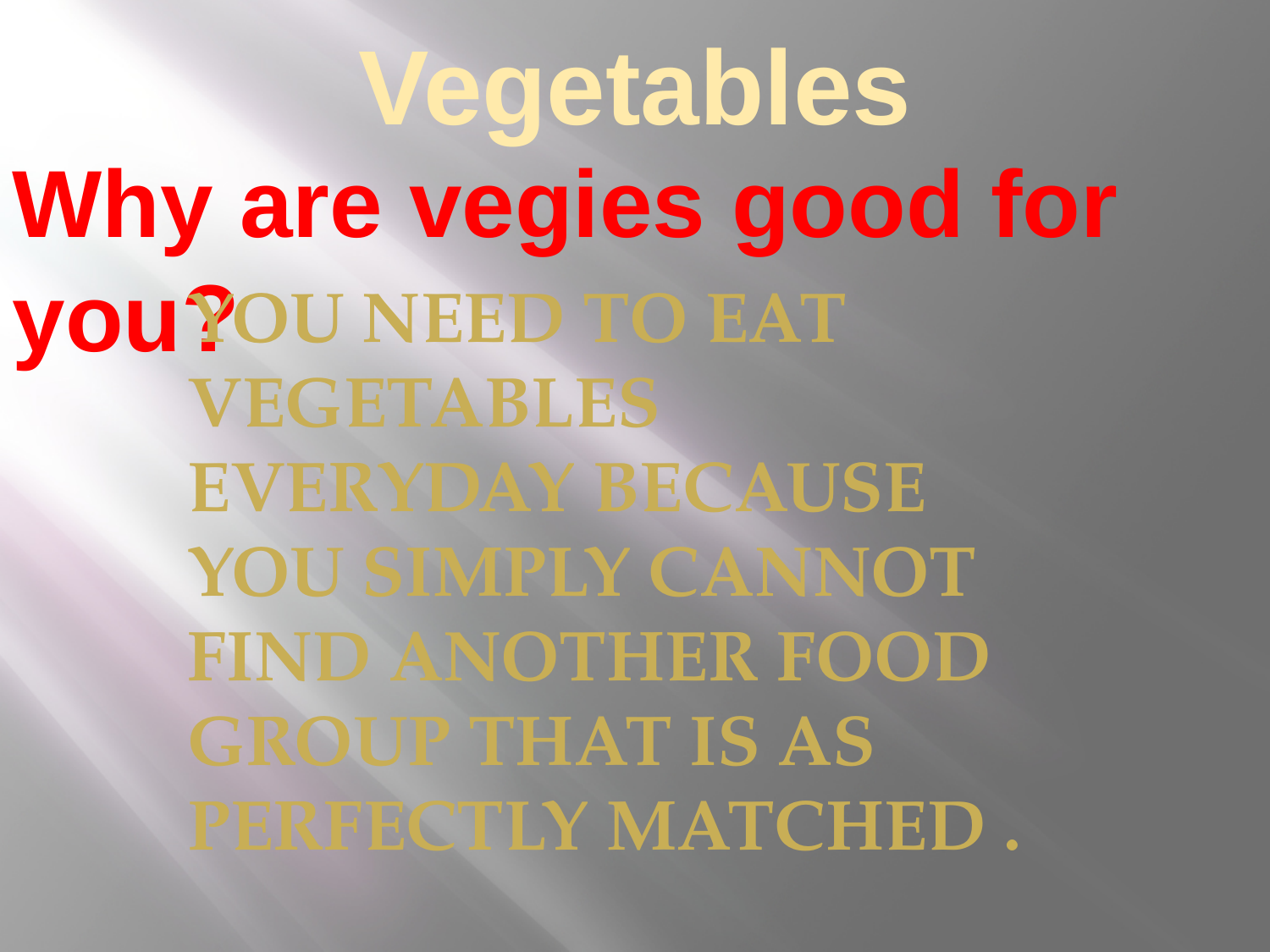

# Vegetables
Why are vegies good for you?
You need to eat vegetables everyday because you simply cannot find another food group that is as perfectly matched .